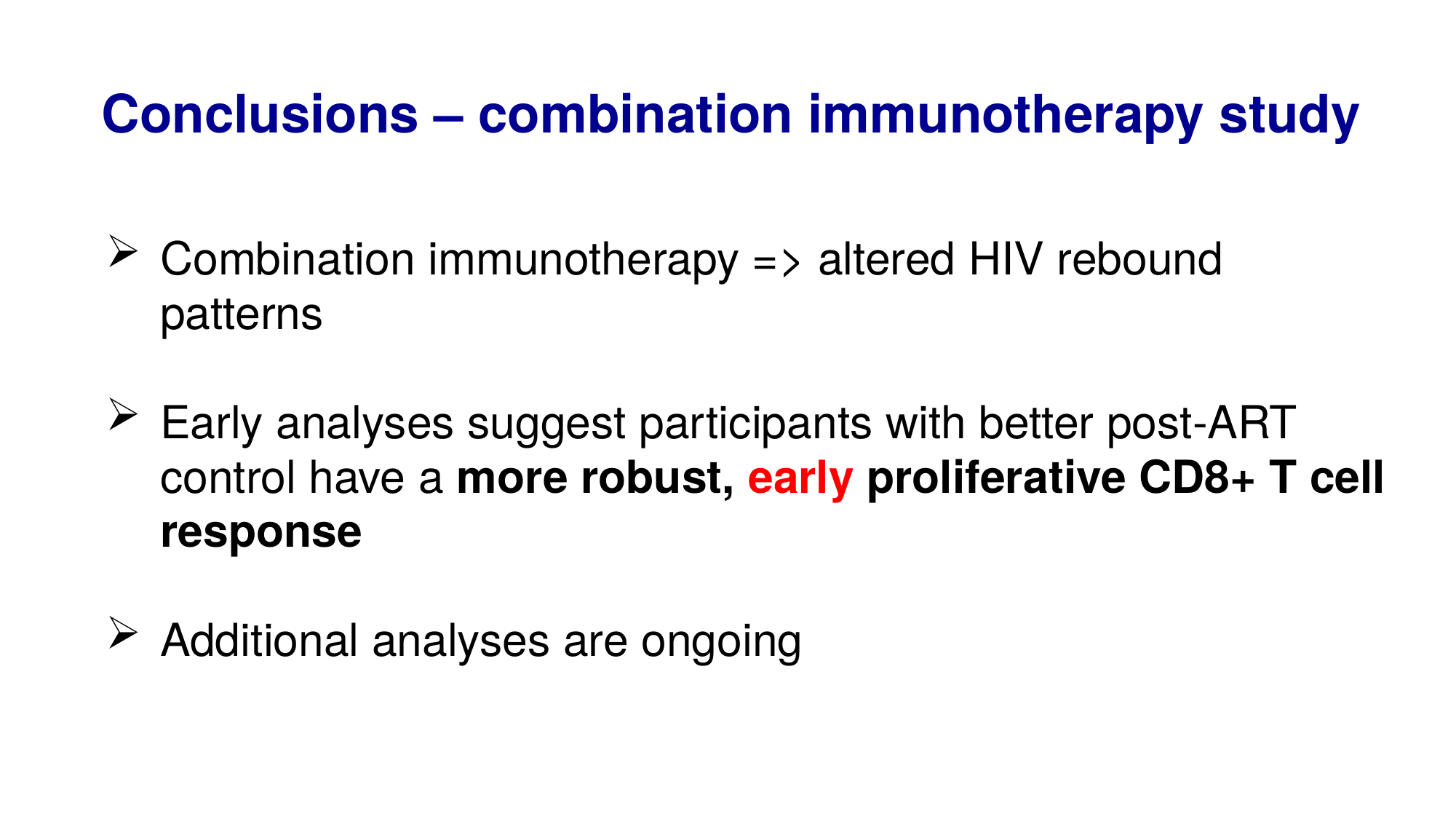

Conclusions – combination immunotherapy study

Combination immunotherapy => altered HIV rebound patterns

Early analyses suggest participants with better post-ART control have a more robust, early proliferative CD8+ T cell response

Additional analyses are ongoing